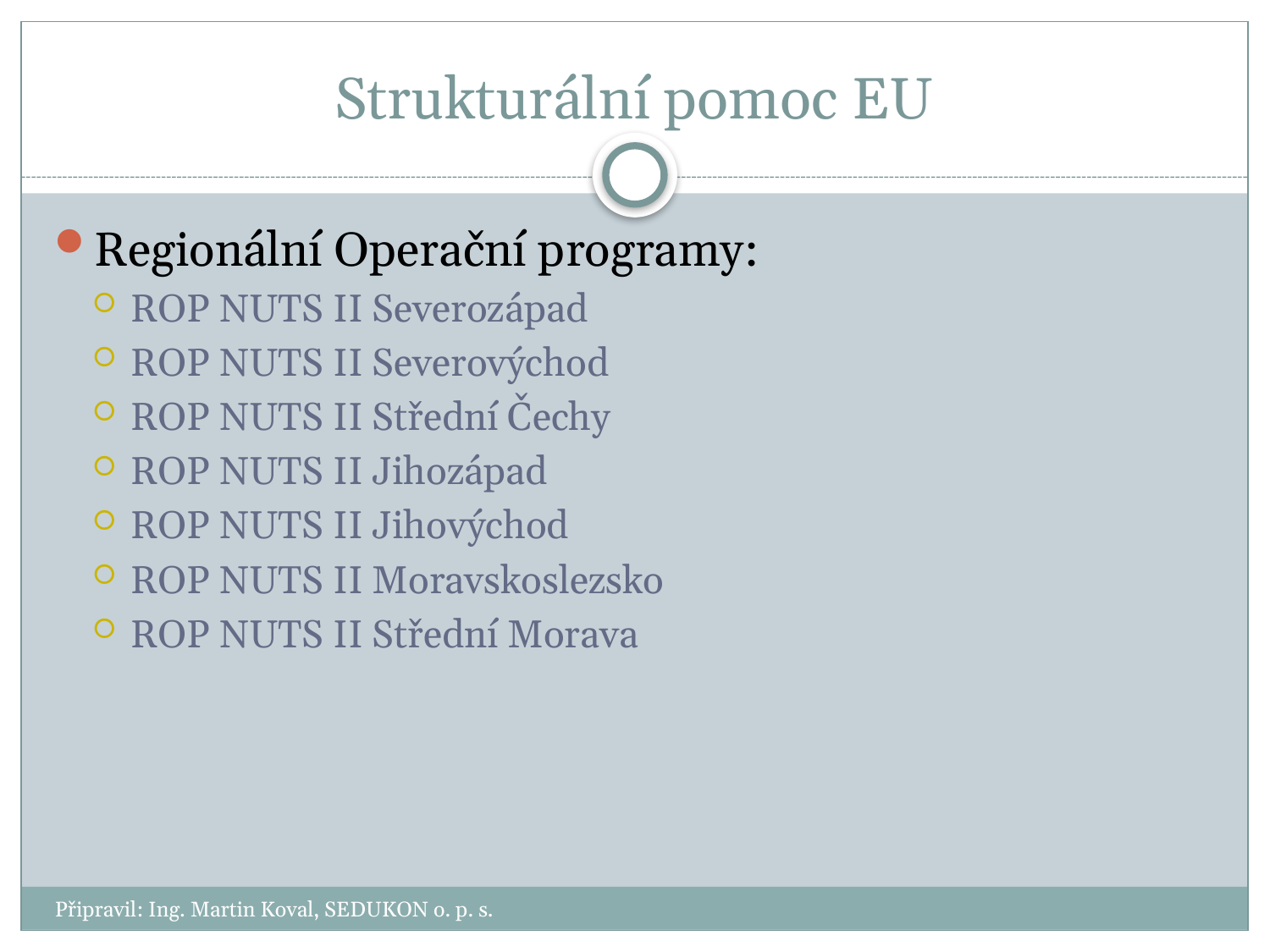

# Strukturální pomoc EU
Regionální Operační programy:
ROP NUTS II Severozápad
ROP NUTS II Severovýchod
ROP NUTS II Střední Čechy
ROP NUTS II Jihozápad
ROP NUTS II Jihovýchod
ROP NUTS II Moravskoslezsko
ROP NUTS II Střední Morava
Připravil: Ing. Martin Koval, SEDUKON o. p. s.